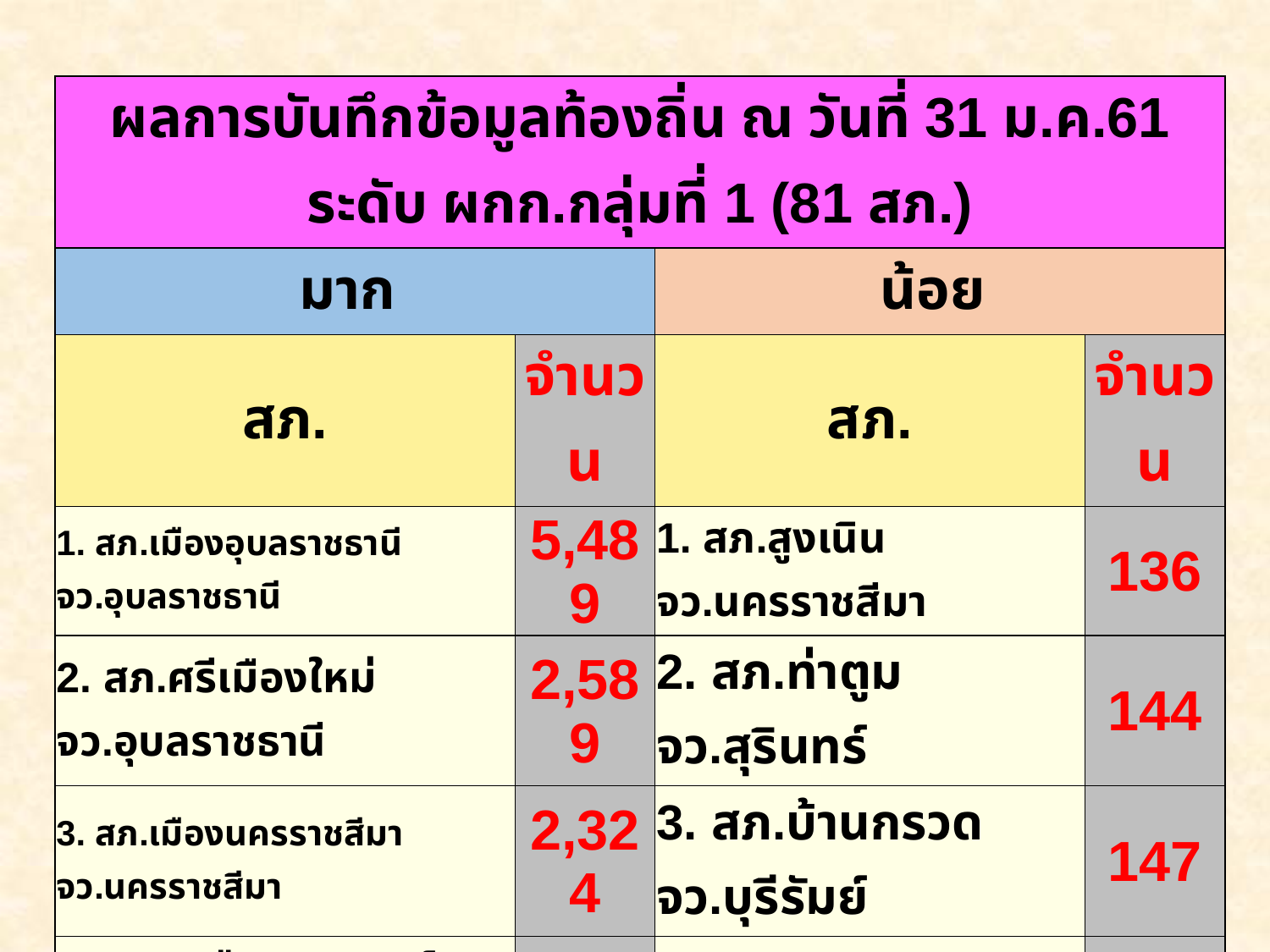

| ผลการบันทึกข้อมูลท้องถิ่น ณ วันที่ 31 ม.ค.61 ระดับ ผกก.กลุ่มที่ 1 (81 สภ.) |  |  |  |
| --- | --- | --- | --- |
| มาก |  | น้อย |  |
| สภ. | จำนวน | สภ. | จำนวน |
| 1. สภ.เมืองอุบลราชธานี จว.อุบลราชธานี | 5,489 | 1. สภ.สูงเนิน จว.นครราชสีมา | 136 |
| 2. สภ.ศรีเมืองใหม่ จว.อุบลราชธานี | 2,589 | 2. สภ.ท่าตูม จว.สุรินทร์ | 144 |
| 3. สภ.เมืองนครราชสีมา จว.นครราชสีมา | 2,324 | 3. สภ.บ้านกรวด จว.บุรีรัมย์ | 147 |
| 4. สภ.เมืองสุรินทร์ จว.สุรินทร์ | 1,830 | 4. สภ.ห้วยแถลง จว.นครราชสีมา | 153 |
| 5. สภ.โพธิ์กลาง จว.นครราชสีมา | 1,630 | 5. สภ.คอนสาร จว.ชัยภูมิ | 188 |